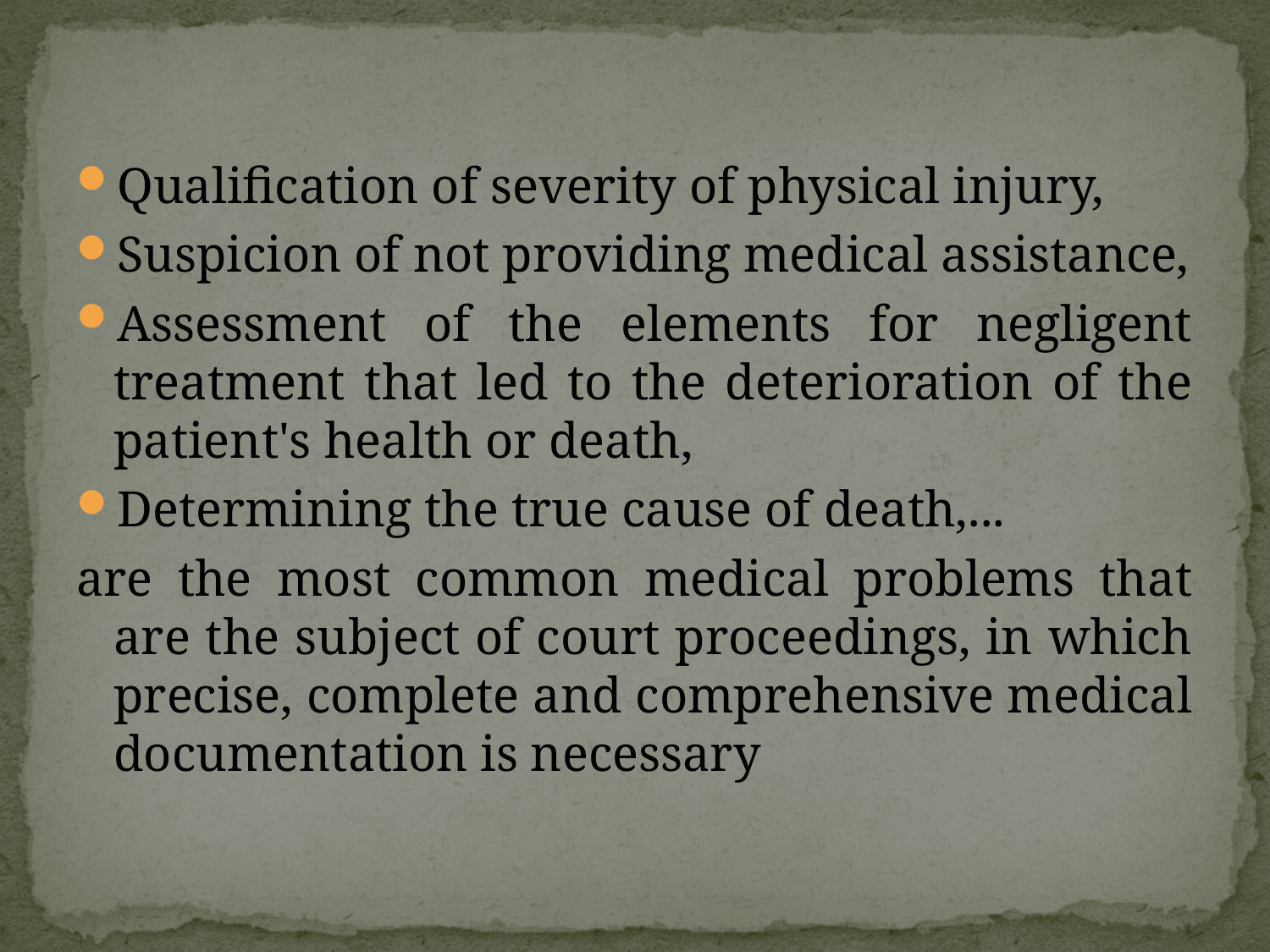

Qualification of severity of physical injury,
Suspicion of not providing medical assistance,
Assessment of the elements for negligent treatment that led to the deterioration of the patient's health or death,
Determining the true cause of death,...
are the most common medical problems that are the subject of court proceedings, in which precise, complete and comprehensive medical documentation is necessary